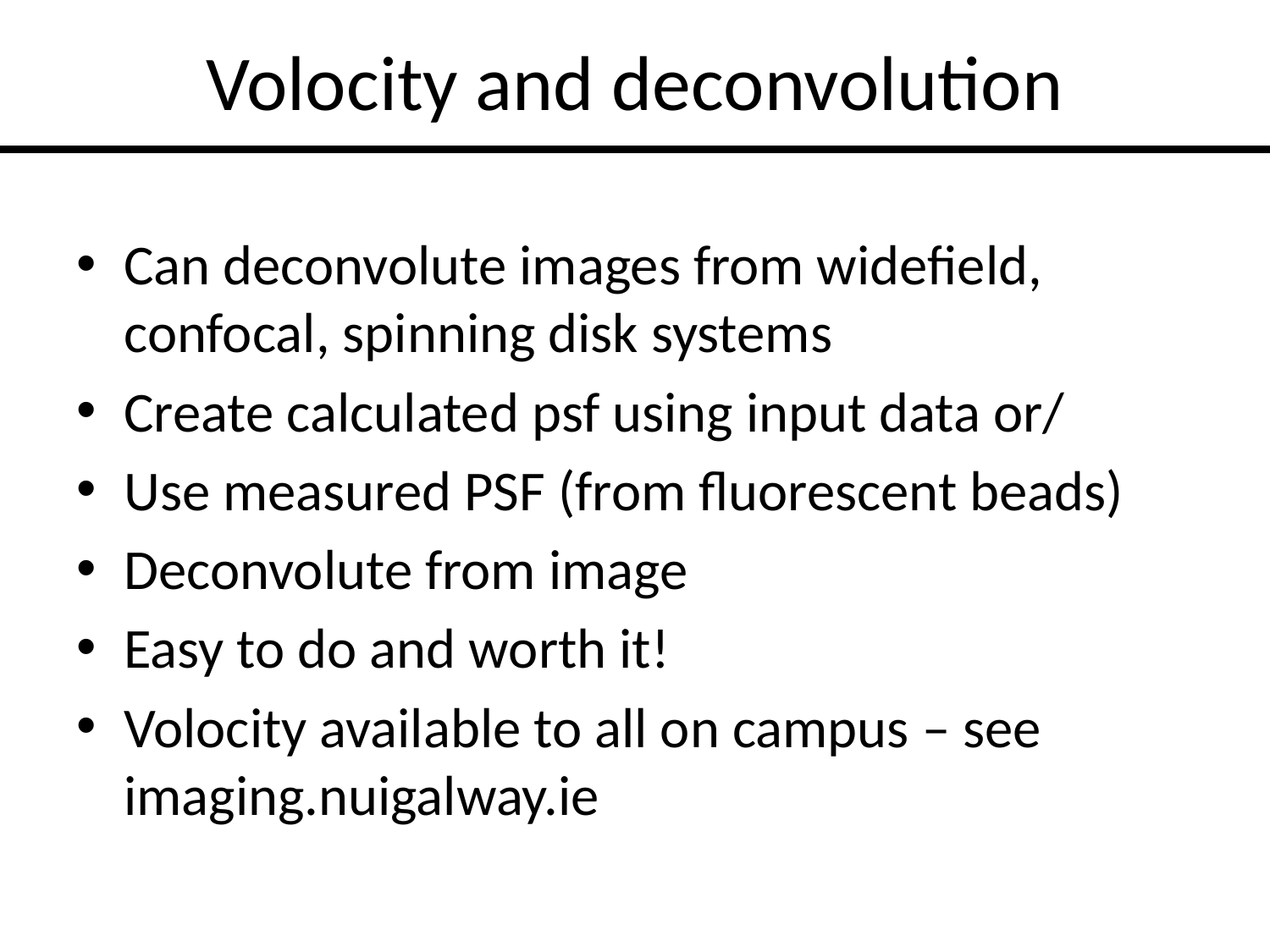

# Volocity and deconvolution
Can deconvolute images from widefield, confocal, spinning disk systems
Create calculated psf using input data or/
Use measured PSF (from fluorescent beads)
Deconvolute from image
Easy to do and worth it!
Volocity available to all on campus – see imaging.nuigalway.ie